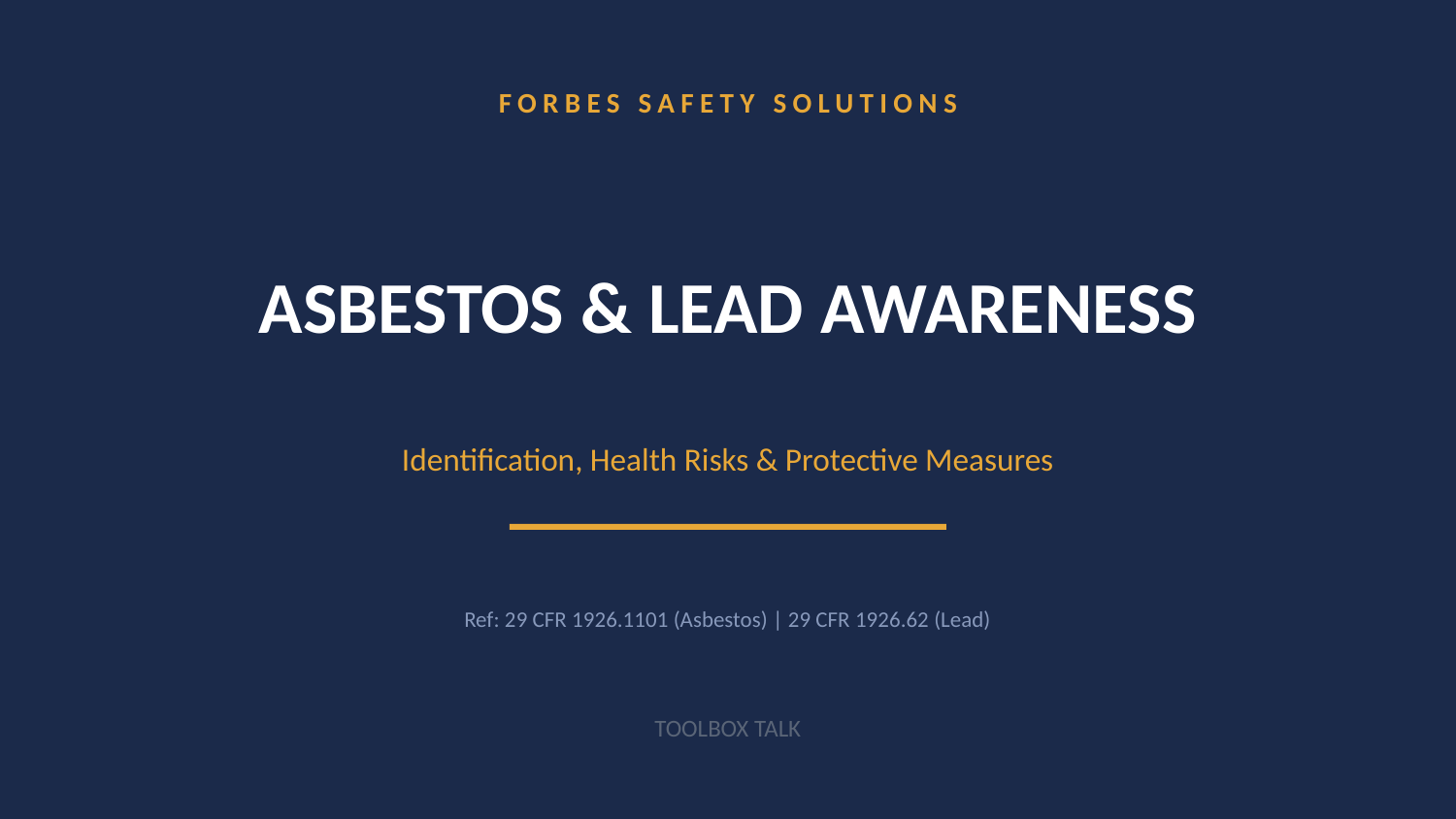

FORBES SAFETY SOLUTIONS
ASBESTOS & LEAD AWARENESS
Identification, Health Risks & Protective Measures

Ref: 29 CFR 1926.1101 (Asbestos) | 29 CFR 1926.62 (Lead)
TOOLBOX TALK